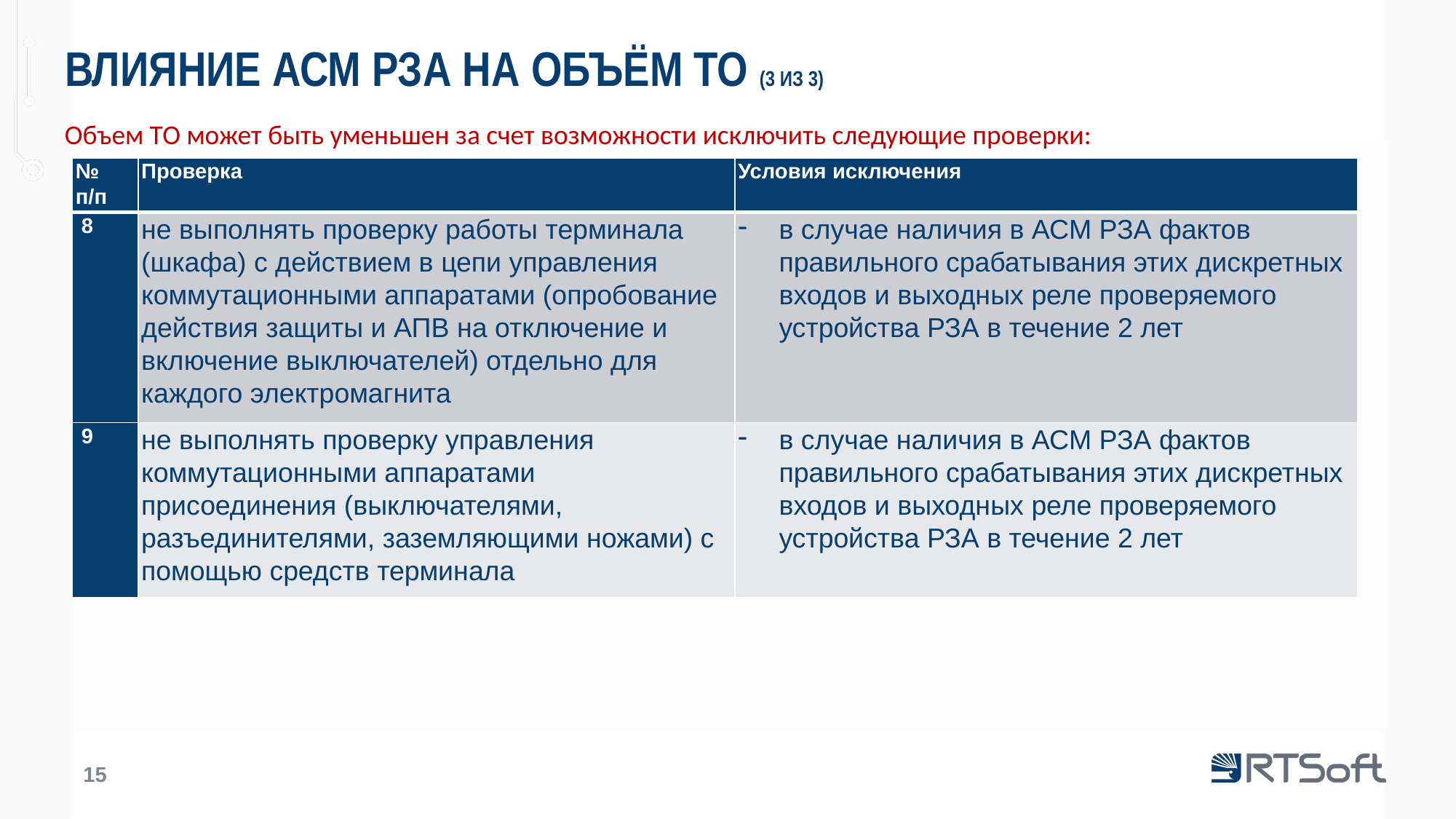

# Влияние АСМ РЗА на объём ТО (3 из 3)
Объем ТО может быть уменьшен за счет возможности исключить следующие проверки:
| № п/п | Проверка | Условия исключения |
| --- | --- | --- |
| 8 | не выполнять проверку работы терминала (шкафа) с действием в цепи управления коммутационными аппаратами (опробование действия защиты и АПВ на отключение и включение выключателей) отдельно для каждого электромагнита | в случае наличия в АСМ РЗА фактов правильного срабатывания этих дискретных входов и выходных реле проверяемого устройства РЗА в течение 2 лет |
| 9 | не выполнять проверку управления коммутационными аппаратами присоединения (выключателями, разъединителями, заземляющими ножами) с помощью средств терминала | в случае наличия в АСМ РЗА фактов правильного срабатывания этих дискретных входов и выходных реле проверяемого устройства РЗА в течение 2 лет |
15